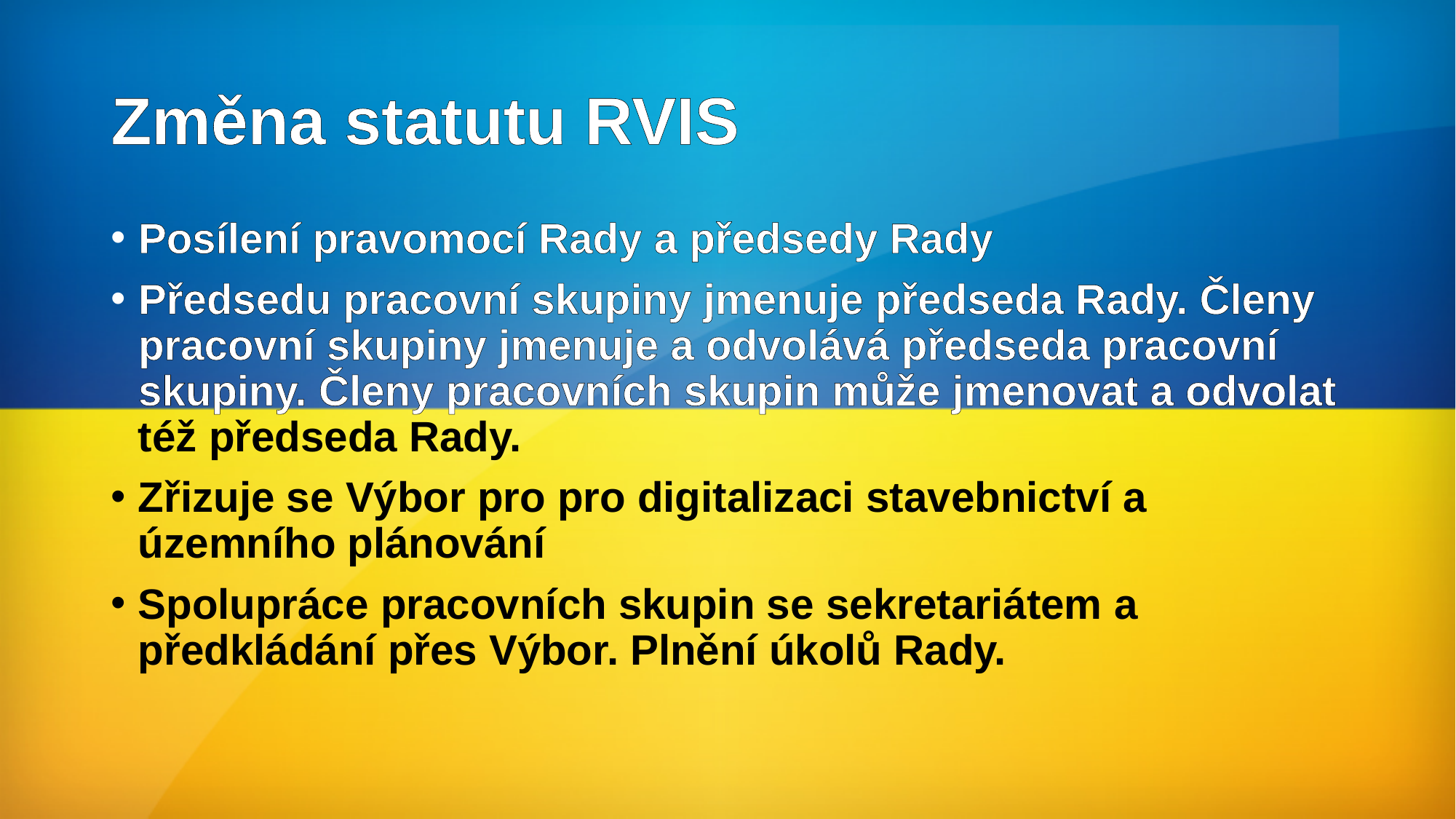

# Změna statutu RVIS
Posílení pravomocí Rady a předsedy Rady
Předsedu pracovní skupiny jmenuje předseda Rady. Členy pracovní skupiny jmenuje a odvolává předseda pracovní skupiny. Členy pracovních skupin může jmenovat a odvolat též předseda Rady.
Zřizuje se Výbor pro pro digitalizaci stavebnictví a územního plánování
Spolupráce pracovních skupin se sekretariátem a předkládání přes Výbor. Plnění úkolů Rady.